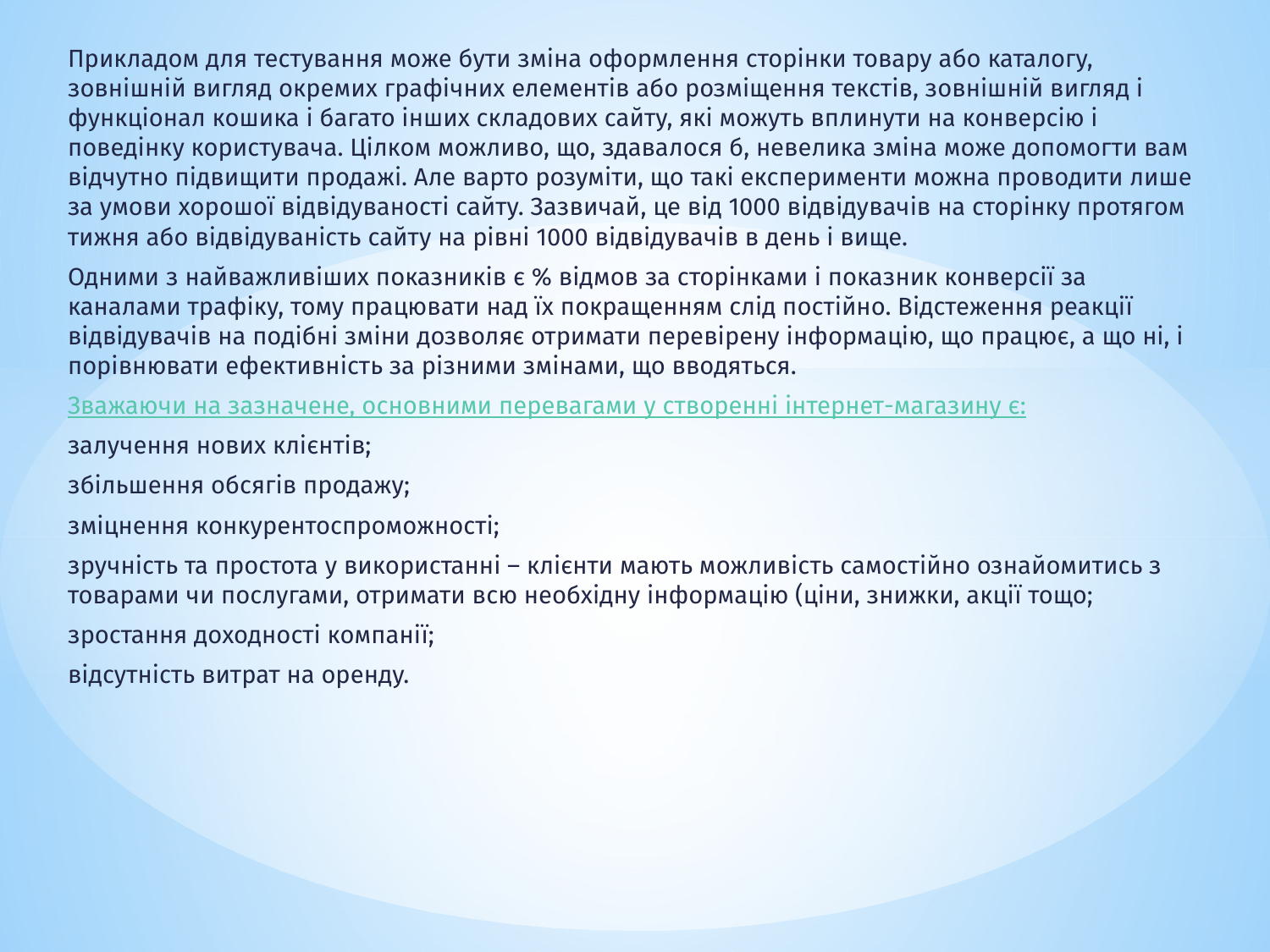

Прикладом для тестування може бути зміна оформлення сторінки товару або каталогу, зовнішній вигляд окремих графічних елементів або розміщення текстів, зовнішній вигляд і функціонал кошика і багато інших складових сайту, які можуть вплинути на конверсію і поведінку користувача. Цілком можливо, що, здавалося б, невелика зміна може допомогти вам відчутно підвищити продажі. Але варто розуміти, що такі експерименти можна проводити лише за умови хорошої відвідуваності сайту. Зазвичай, це від 1000 відвідувачів на сторінку протягом тижня або відвідуваність сайту на рівні 1000 відвідувачів в день і вище.
Одними з найважливіших показників є % відмов за сторінками і показник конверсії за каналами трафіку, тому працювати над їх покращенням слід постійно. Відстеження реакції відвідувачів на подібні зміни дозволяє отримати перевірену інформацію, що працює, а що ні, і порівнювати ефективність за різними змінами, що вводяться.
Зважаючи на зазначене, основними перевагами у створенні інтернет-магазину є:
залучення нових клієнтів;
збільшення обсягів продажу;
зміцнення конкурентоспроможності;
зручність та простота у використанні – клієнти мають можливість самостійно ознайомитись з товарами чи послугами, отримати всю необхідну інформацію (ціни, знижки, акції тощо;
зростання доходності компанії;
відсутність витрат на оренду.